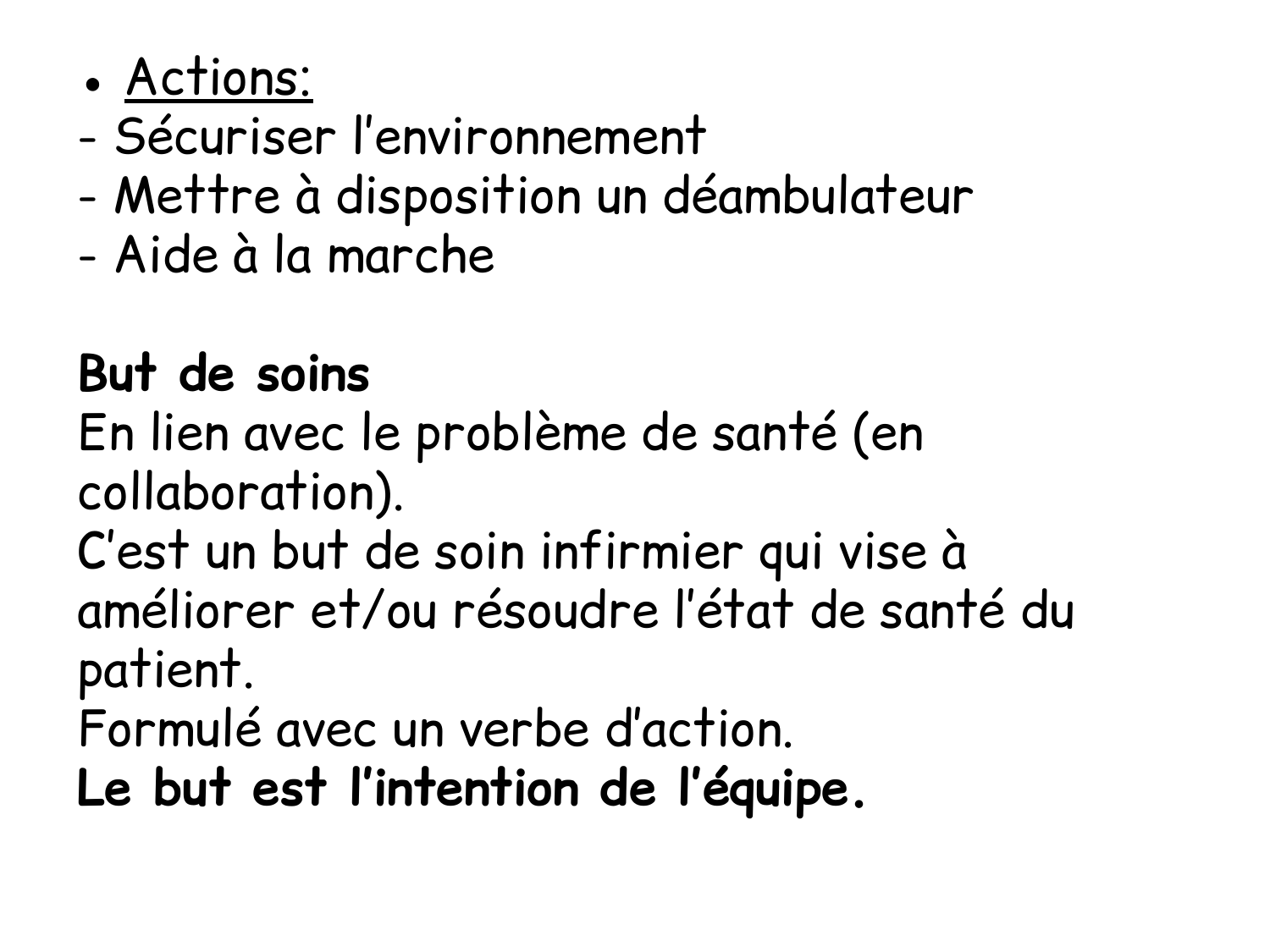

● Actions:
- Sécuriser l’environnement
- Mettre à disposition un déambulateur
- Aide à la marche

But de soins
En lien avec le problème de santé (en collaboration).
C’est un but de soin infirmier qui vise à améliorer et/ou résoudre l’état de santé du patient.
Formulé avec un verbe d’action.
Le but est l’intention de l’équipe.